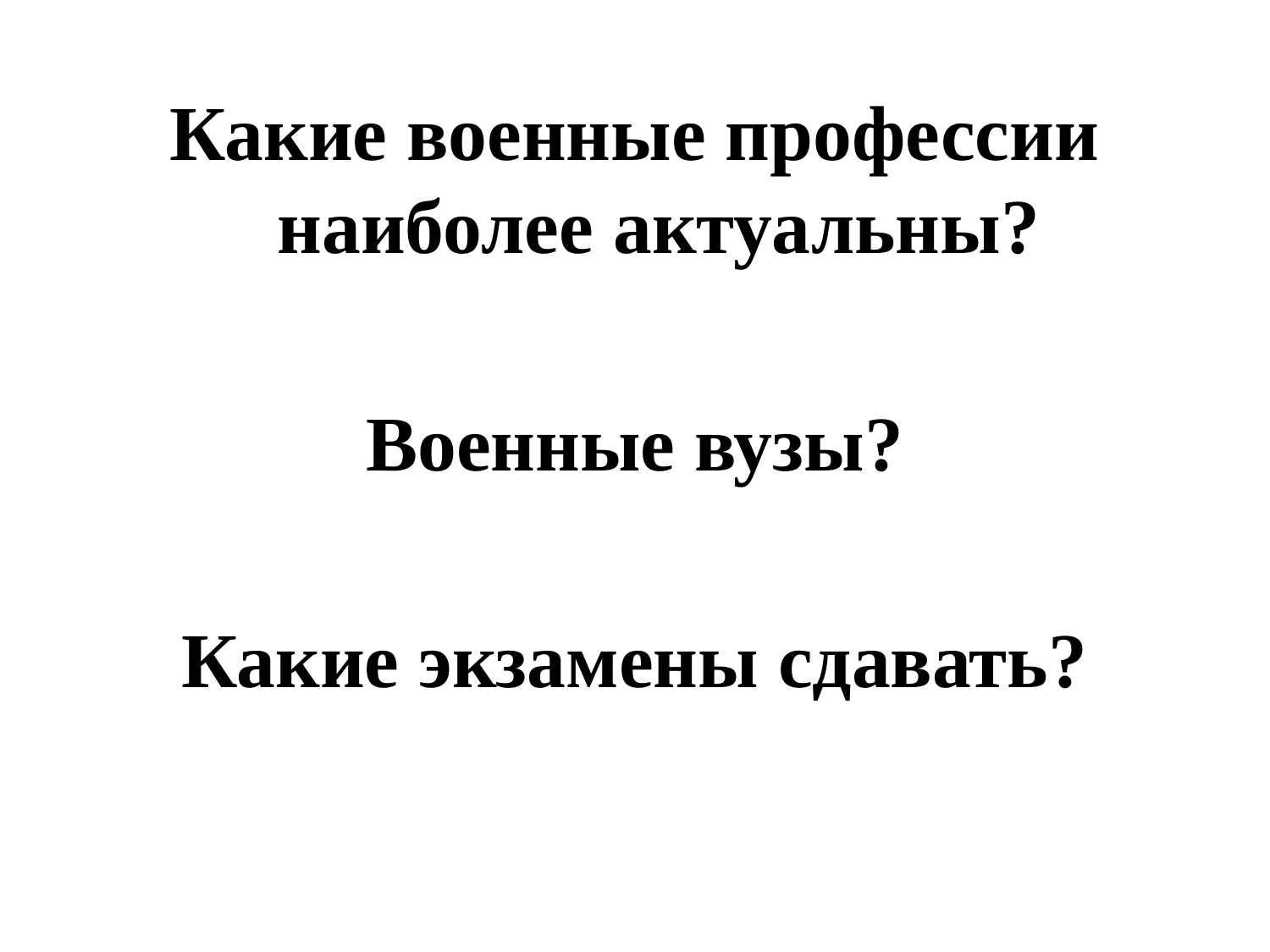

Какие военные профессии наиболее актуальны?

Военные вузы?

Какие экзамены сдавать?